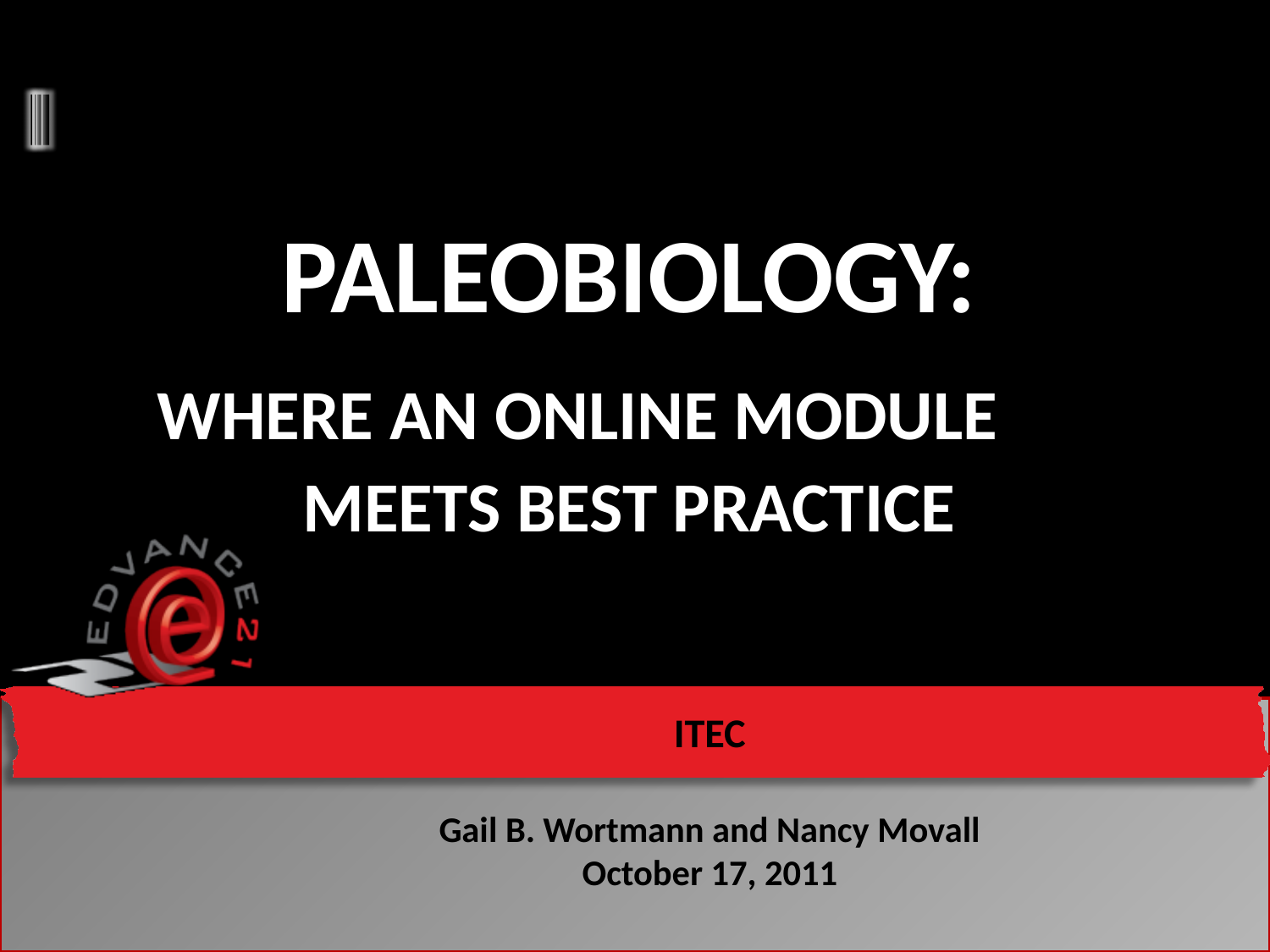

# Paleobiology: Where An Online Module         Meets Best Practice
ITEC

Gail B. Wortmann and Nancy Movall
October 17, 2011